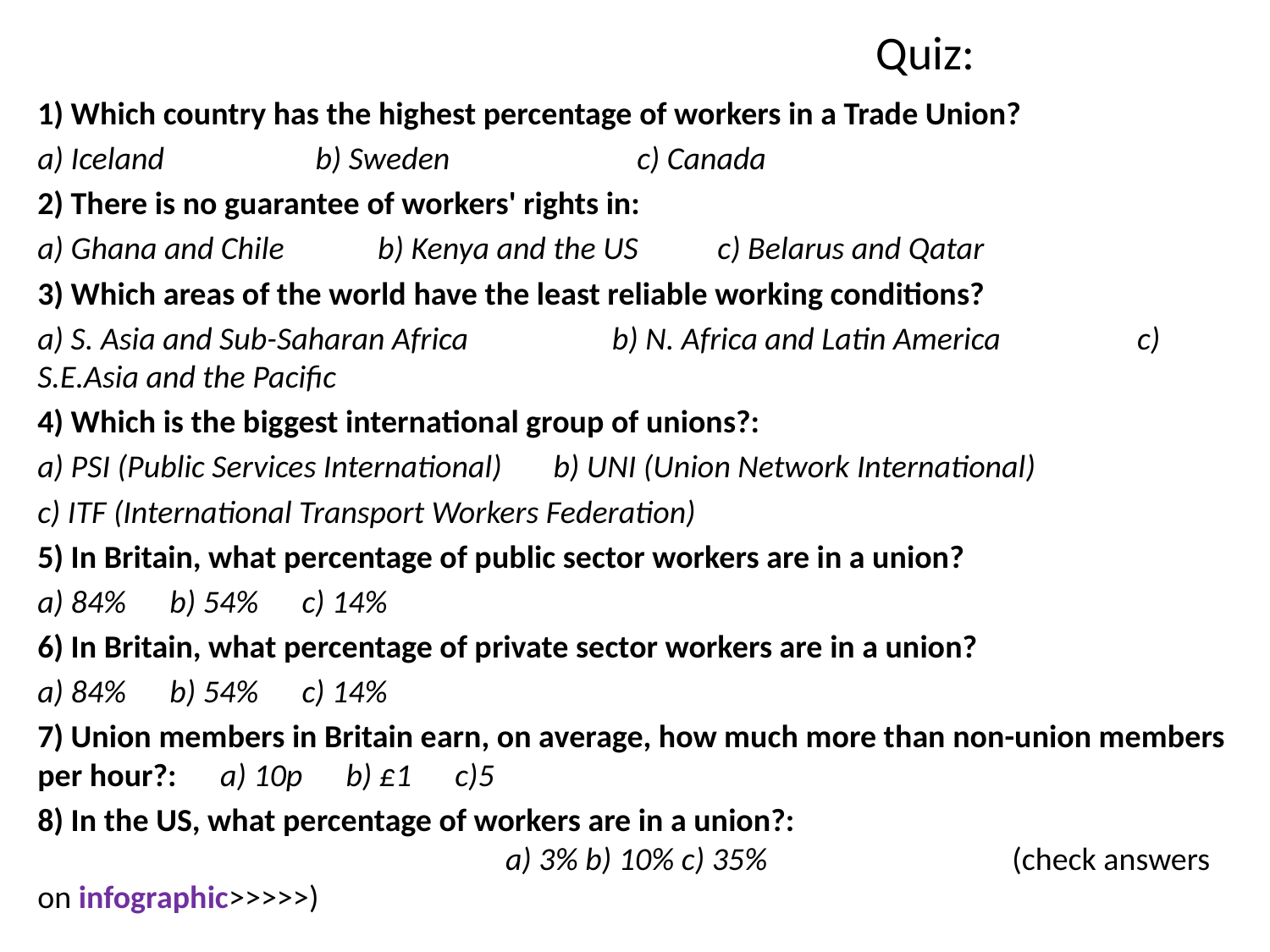

# Quiz:
1) Which country has the highest percentage of workers in a Trade Union?
a) Iceland                     b) Sweden                          c) Canada
2) There is no guarantee of workers' rights in:
a) Ghana and Chile             b) Kenya and the US           c) Belarus and Qatar
3) Which areas of the world have the least reliable working conditions?
a) S. Asia and Sub-Saharan Africa                    b) N. Africa and Latin America                   c) S.E.Asia and the Pacific
4) Which is the biggest international group of unions?:
a) PSI (Public Services International)       b) UNI (Union Network International)
c) ITF (International Transport Workers Federation)
5) In Britain, what percentage of public sector workers are in a union?
a) 84%      b) 54%      c) 14%
6) In Britain, what percentage of private sector workers are in a union?
a) 84%      b) 54%      c) 14%
7) Union members in Britain earn, on average, how much more than non-union members per hour?:      a) 10p      b) £1      c)5
8) In the US, what percentage of workers are in a union?:                                                                                                                                a) 3% b) 10% c) 35%                                  (check answers on infographic>>>>>)